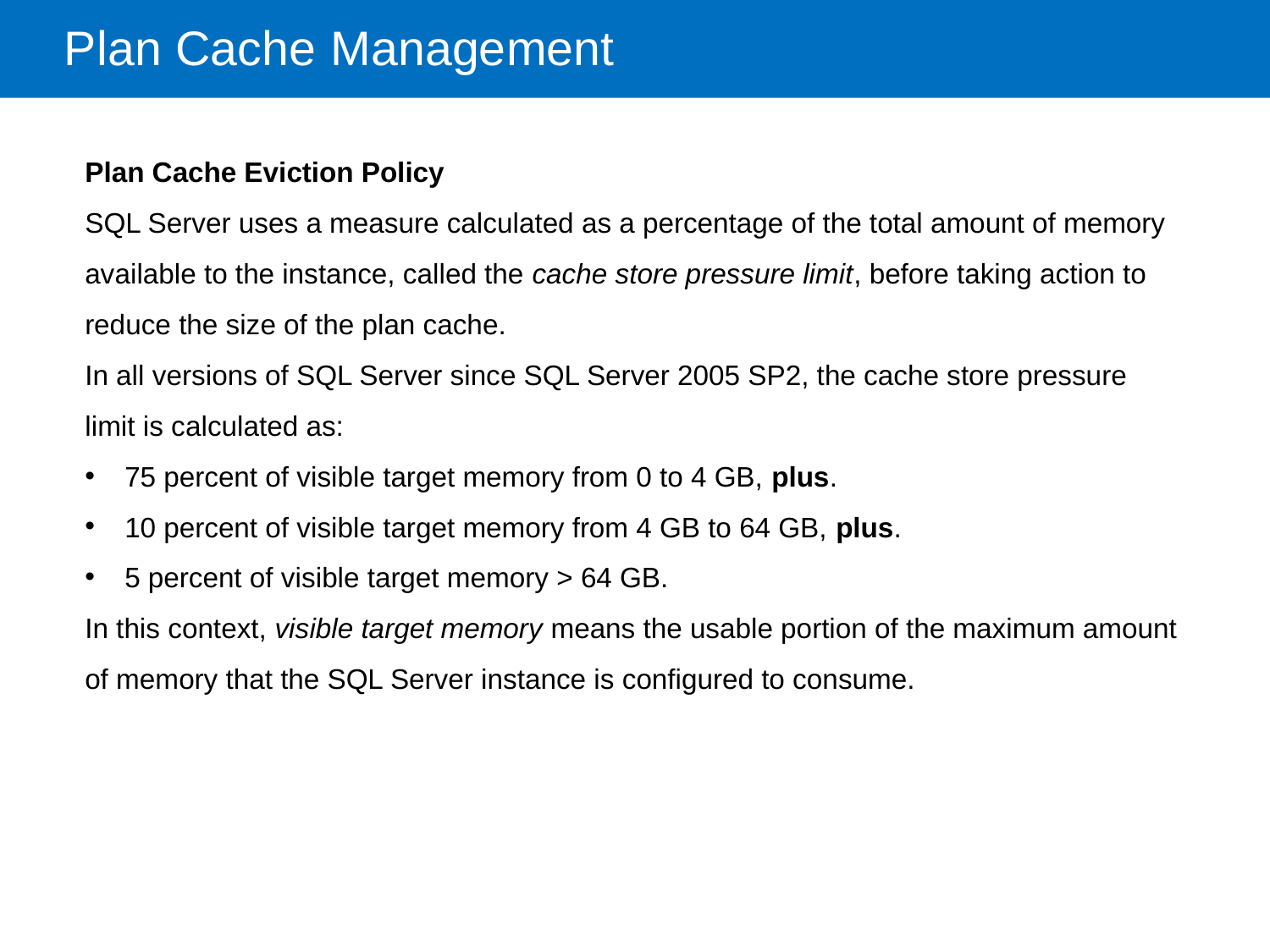

Plan Cache Management
Plan Cache Eviction Policy
SQL Server uses a measure calculated as a percentage of the total amount of memory available to the instance, called the cache store pressure limit, before taking action to reduce the size of the plan cache.
In all versions of SQL Server since SQL Server 2005 SP2, the cache store pressure limit is calculated as:
75 percent of visible target memory from 0 to 4 GB, plus.
10 percent of visible target memory from 4 GB to 64 GB, plus.
5 percent of visible target memory > 64 GB.
In this context, visible target memory means the usable portion of the maximum amount of memory that the SQL Server instance is configured to consume.